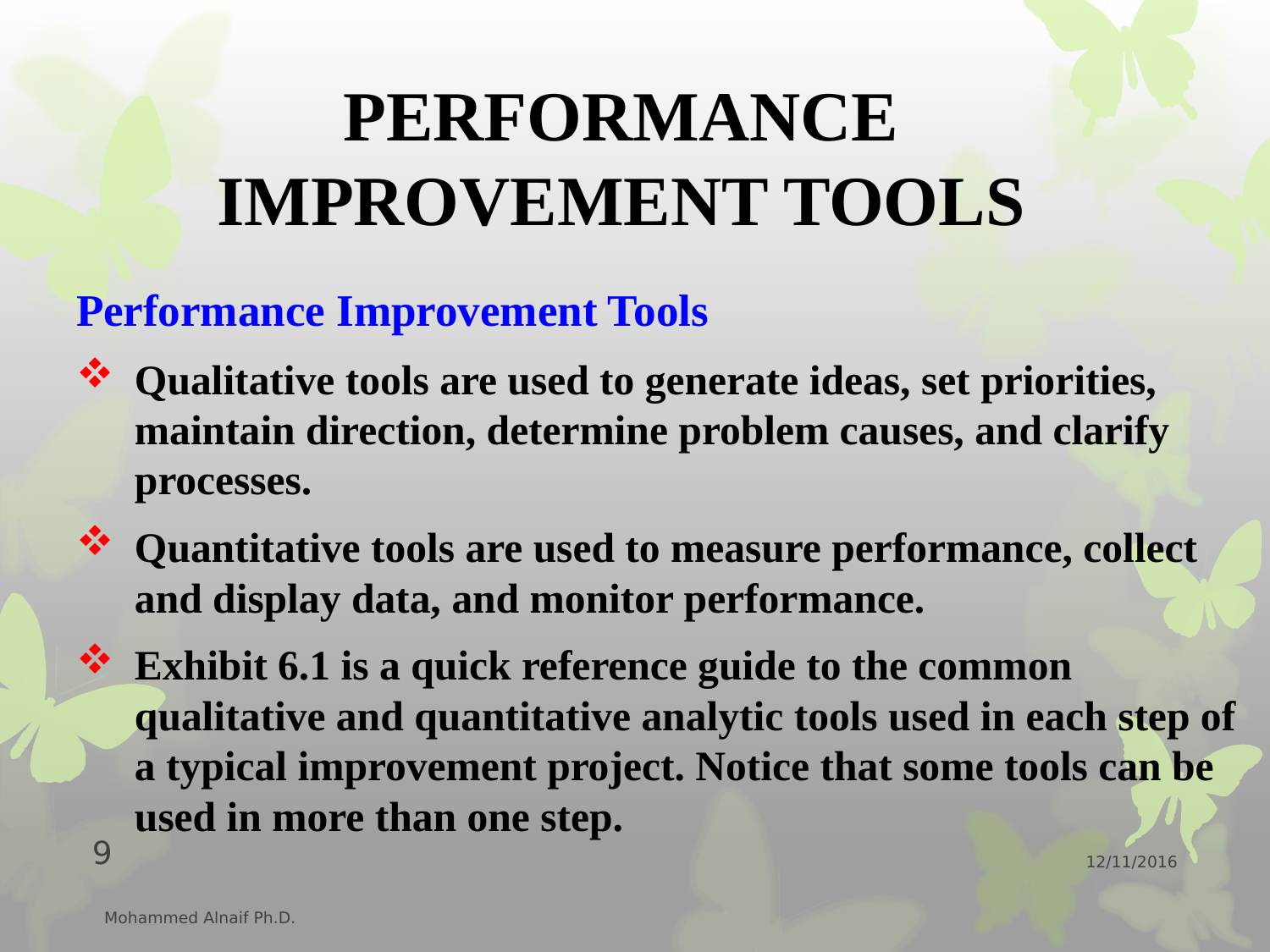

# PERFORMANCE IMPROVEMENT TOOLS
Performance Improvement Tools
Qualitative tools are used to generate ideas, set priorities, maintain direction, determine problem causes, and clarify processes.
Quantitative tools are used to measure performance, collect and display data, and monitor performance.
Exhibit 6.1 is a quick reference guide to the common qualitative and quantitative analytic tools used in each step of a typical improvement project. Notice that some tools can be used in more than one step.

9
12/11/2016
Mohammed Alnaif Ph.D.